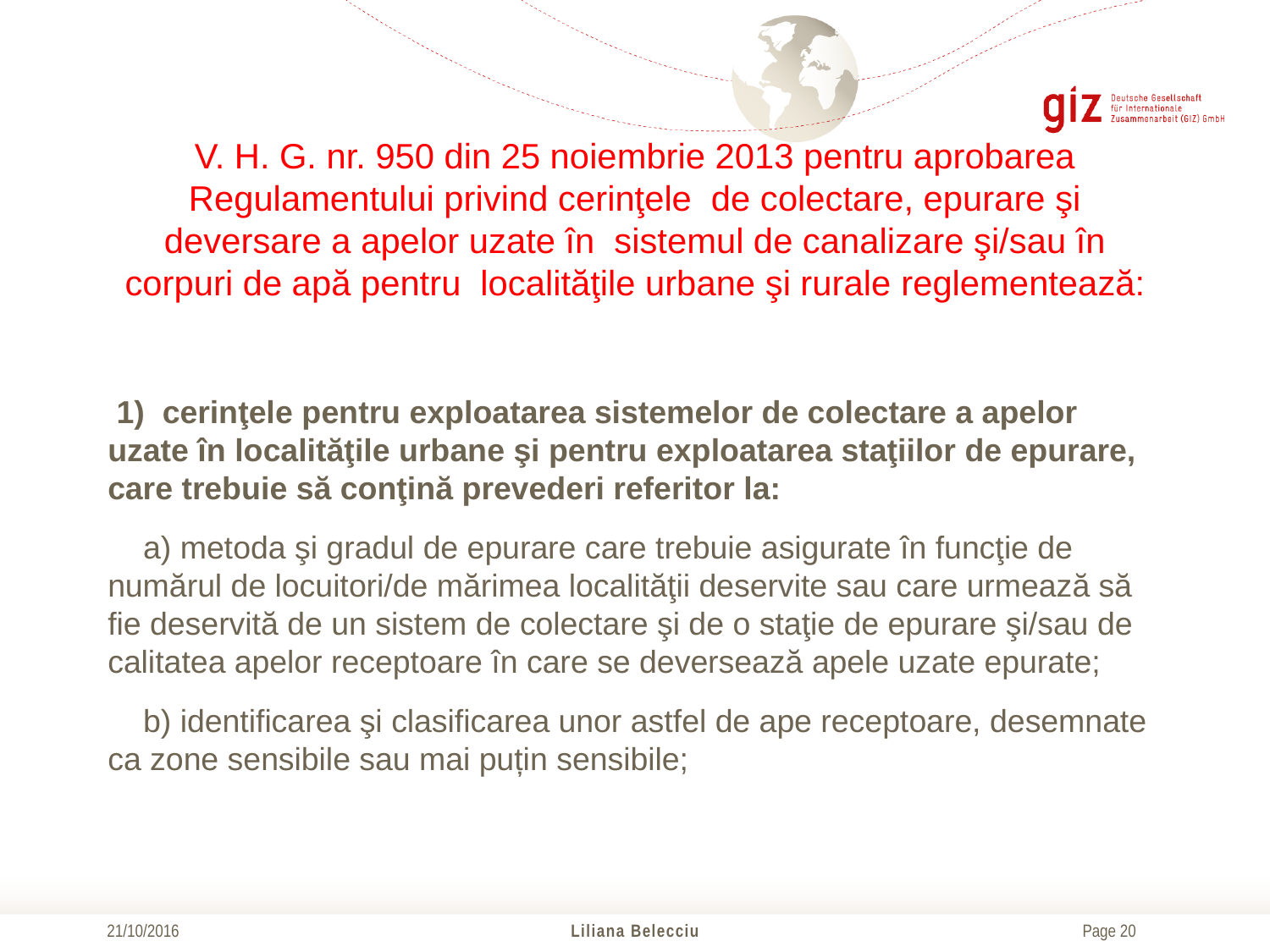

# V. H. G. nr. 950 din 25 noiembrie 2013 pentru aprobarea Regulamentului privind cerinţele  de colectare, epurare şi deversare a apelor uzate în  sistemul de canalizare şi/sau în corpuri de apă pentru  localităţile urbane şi rurale reglementează:
 1)  cerinţele pentru exploatarea sistemelor de colectare a apelor uzate în localităţile urbane şi pentru exploatarea staţiilor de epurare, care trebuie să conţină prevederi referitor la:
    a) metoda şi gradul de epurare care trebuie asigurate în funcţie de numărul de locuitori/de mărimea localităţii deservite sau care urmează să fie deservită de un sistem de colectare şi de o staţie de epurare şi/sau de calitatea apelor receptoare în care se deversează apele uzate epurate;
    b) identificarea şi clasificarea unor astfel de ape receptoare, desemnate ca zone sensibile sau mai puțin sensibile;
21/10/2016
Liliana Belecciu